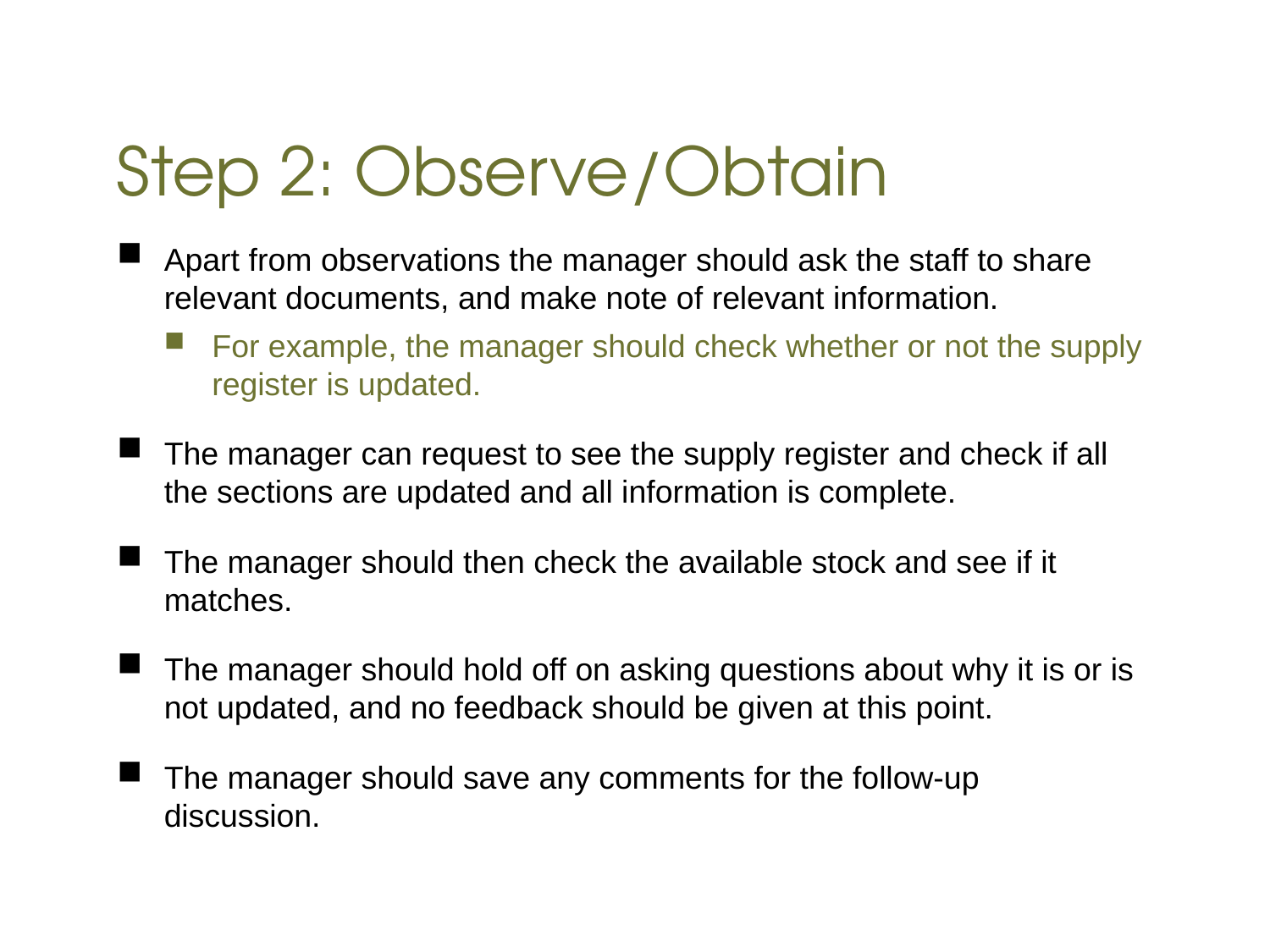

# Step 2: Observe/Obtain
Apart from observations the manager should ask the staff to share relevant documents, and make note of relevant information.
For example, the manager should check whether or not the supply register is updated.
The manager can request to see the supply register and check if all the sections are updated and all information is complete.
The manager should then check the available stock and see if it matches.
The manager should hold off on asking questions about why it is or is not updated, and no feedback should be given at this point.
The manager should save any comments for the follow-up discussion.